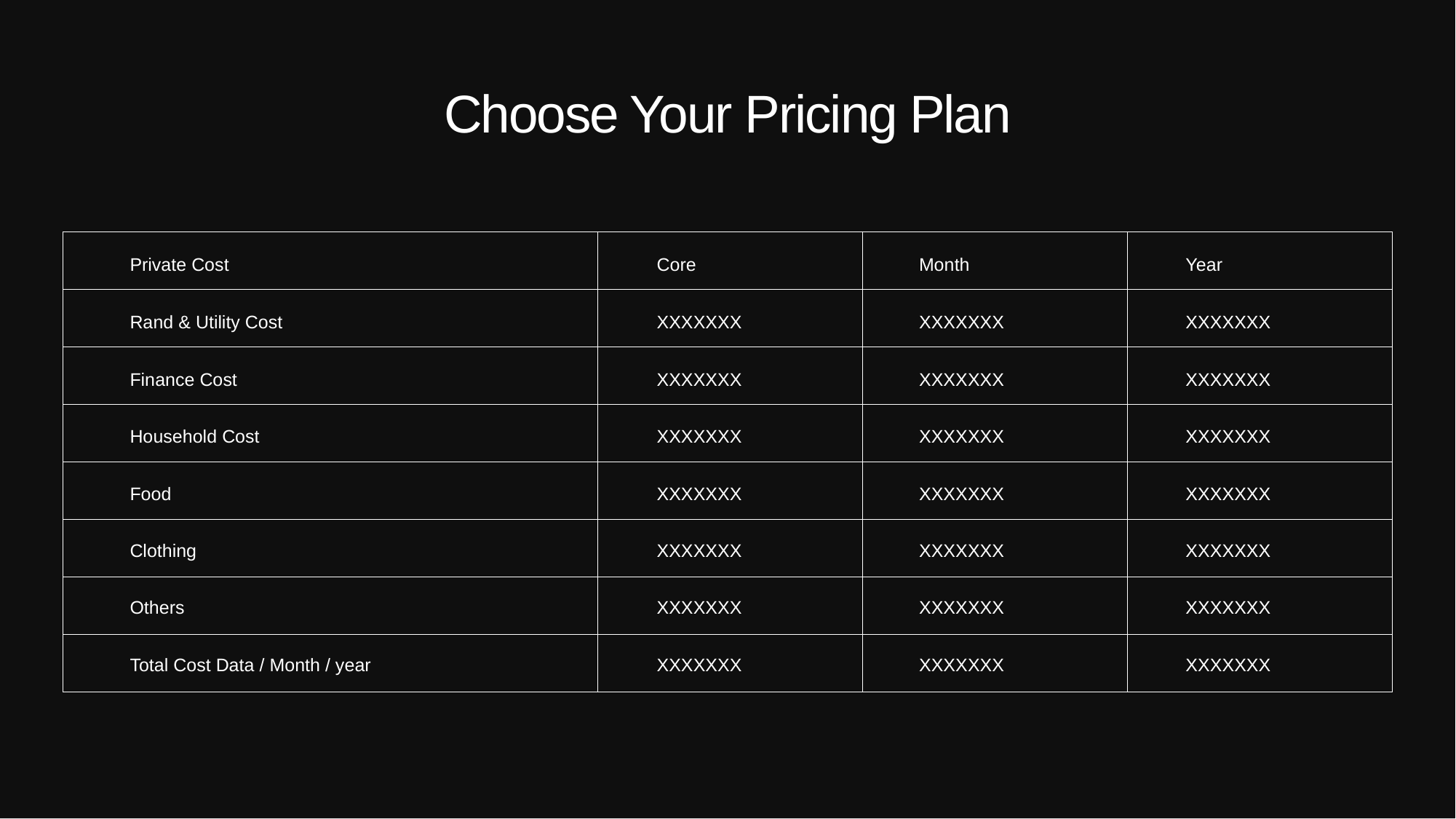

Choose Your Pricing Plan
Private Cost
Core
Month
Year
Rand & Utility Cost
XXXXXXX
XXXXXXX
XXXXXXX
Finance Cost
XXXXXXX
XXXXXXX
XXXXXXX
Household Cost
XXXXXXX
XXXXXXX
XXXXXXX
Food
XXXXXXX
XXXXXXX
XXXXXXX
Clothing
XXXXXXX
XXXXXXX
XXXXXXX
Others
XXXXXXX
XXXXXXX
XXXXXXX
Total Cost Data / Month / year
XXXXXXX
XXXXXXX
XXXXXXX